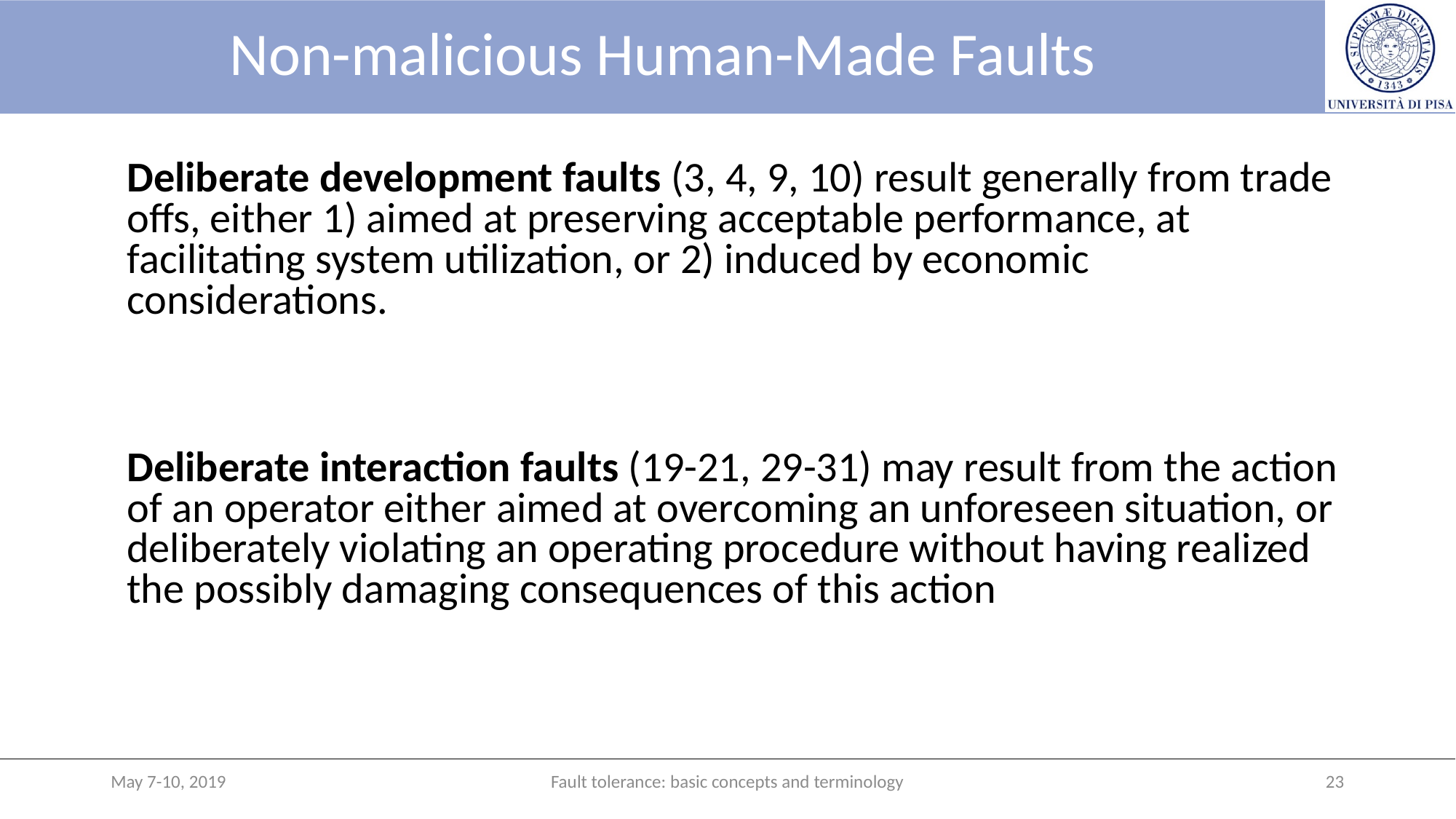

# Non-malicious Human-Made Faults
Deliberate development faults (3, 4, 9, 10) result generally from trade offs, either 1) aimed at preserving acceptable performance, at facilitating system utilization, or 2) induced by economic considerations.

Deliberate interaction faults (19-21, 29-31) may result from the action of an operator either aimed at overcoming an unforeseen situation, or deliberately violating an operating procedure without having realized the possibly damaging consequences of this action

May 7-10, 2019
Fault tolerance: basic concepts and terminology
23